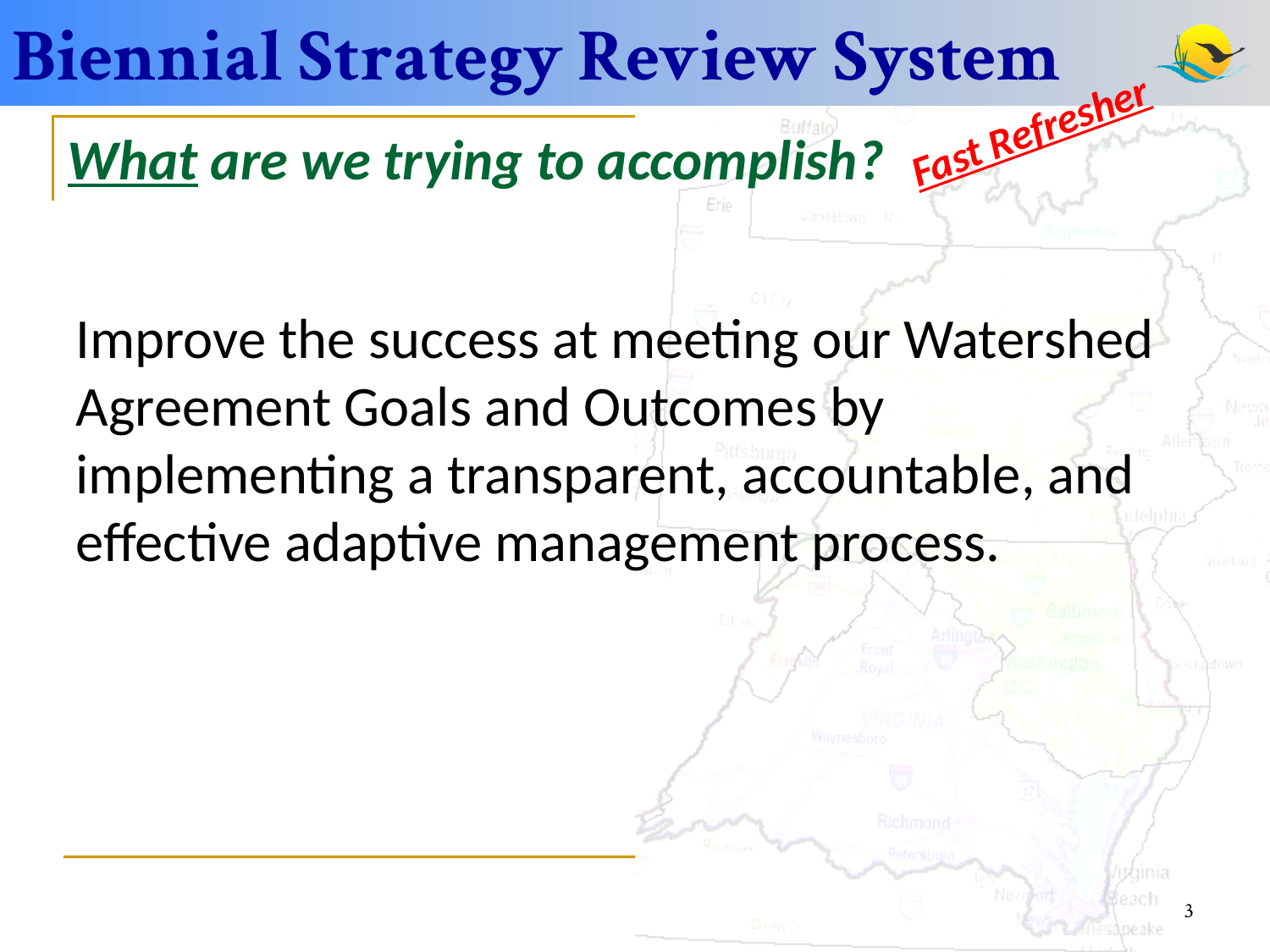

Biennial Strategy Review System
Fast Refresher
What are we trying to accomplish?
Improve the success at meeting our Watershed Agreement Goals and Outcomes by implementing a transparent, accountable, and effective adaptive management process.
3